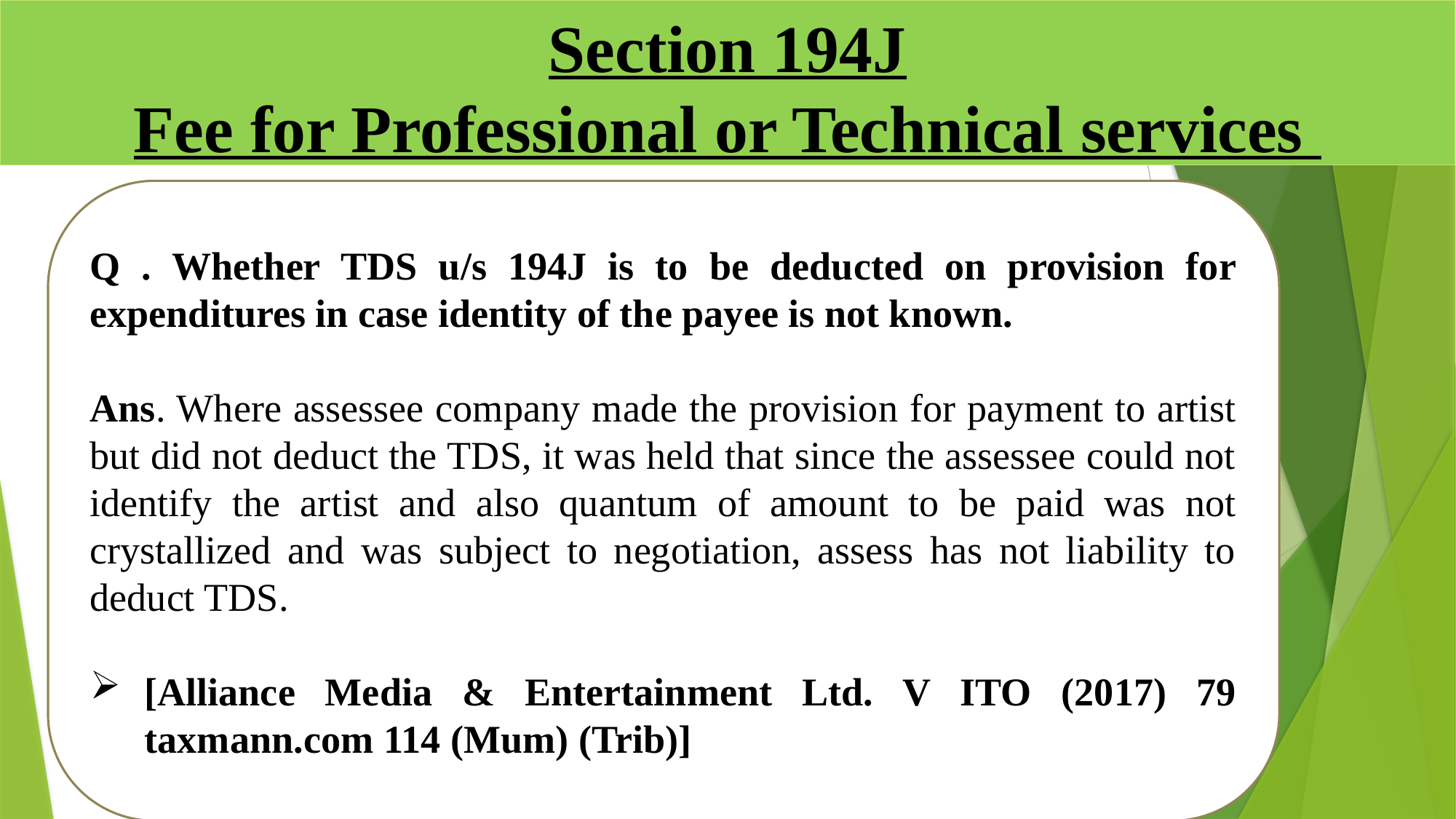

# Section 194J Fee for Professional or Technical services
Q . Whether TDS u/s 194J is to be deducted on provision for expenditures in case identity of the payee is not known.

Ans. Where assessee company made the provision for payment to artist but did not deduct the TDS, it was held that since the assessee could not identify the artist and also quantum of amount to be paid was not crystallized and was subject to negotiation, assess has not liability to deduct TDS.

[Alliance Media & Entertainment Ltd. V ITO (2017) 79 taxmann.com 114 (Mum) (Trib)]